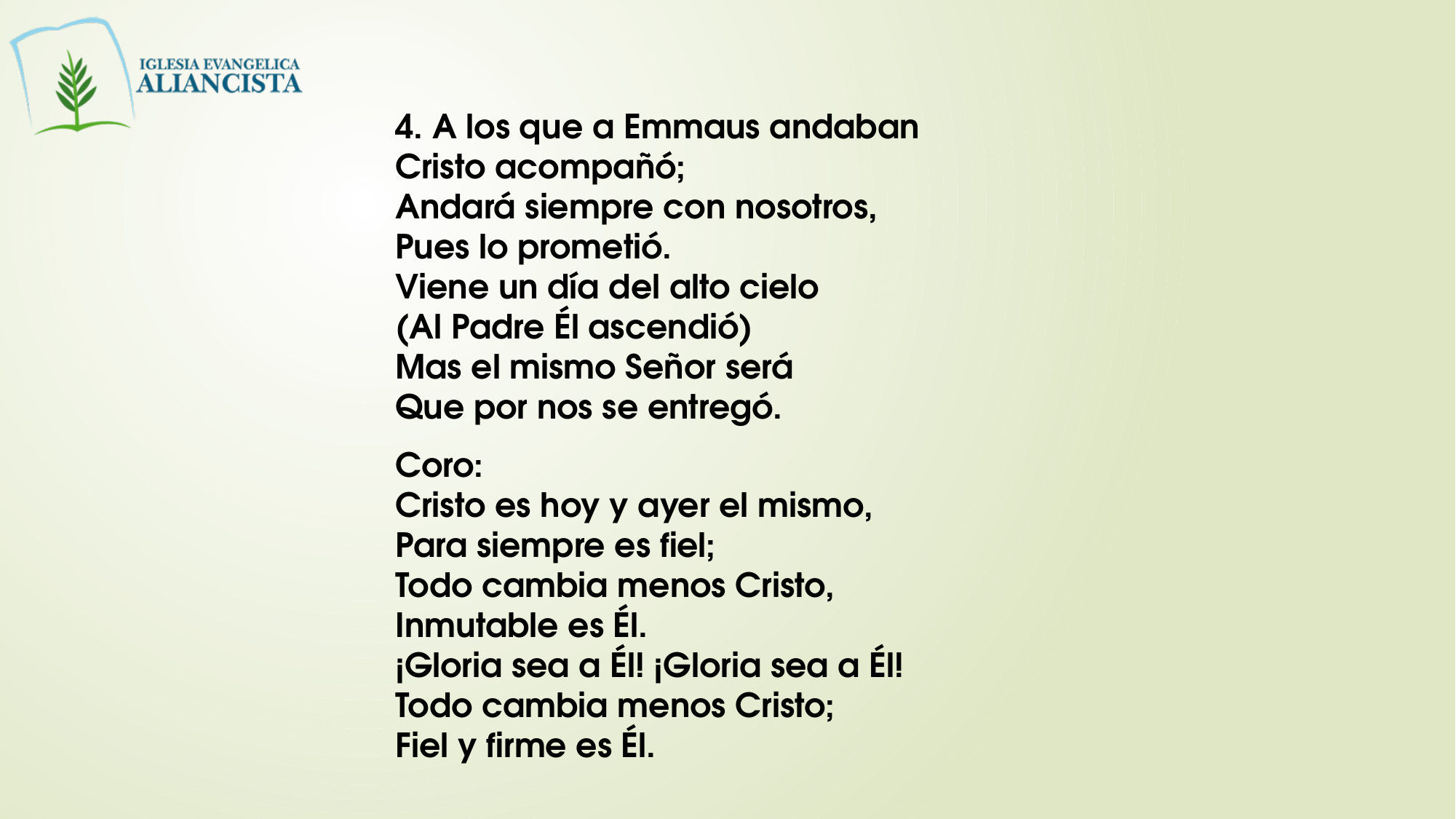

4. A los que a Emmaus andaban
Cristo acompañó;
Andará siempre con nosotros,
Pues lo prometió.
Viene un día del alto cielo
(Al Padre Él ascendió)
Mas el mismo Señor será
Que por nos se entregó.

Coro:
Cristo es hoy y ayer el mismo,
Para siempre es fiel;
Todo cambia menos Cristo,
Inmutable es Él.
¡Gloria sea a Él! ¡Gloria sea a Él!
Todo cambia menos Cristo;
Fiel y firme es Él.